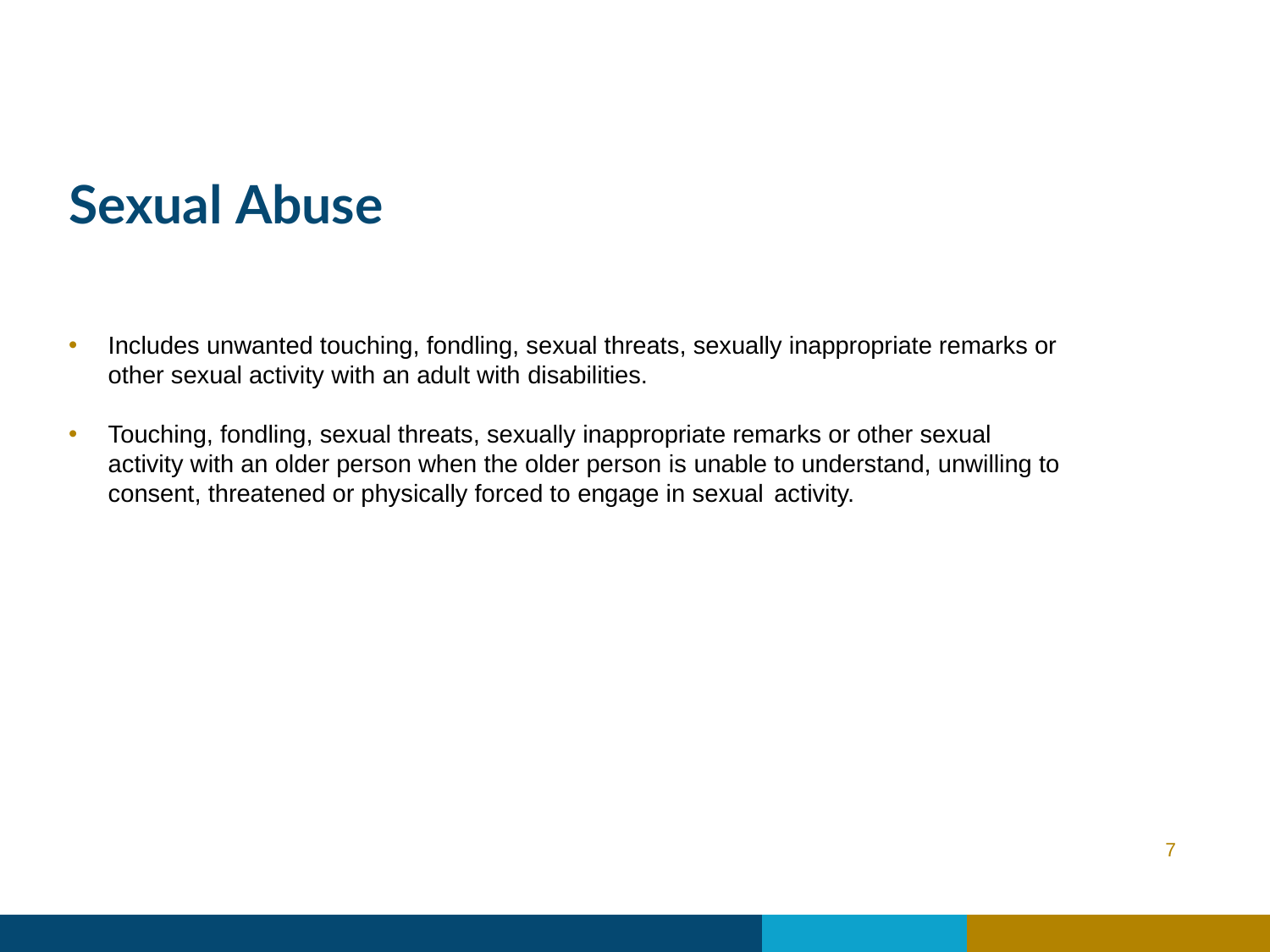

# Sexual Abuse
Includes unwanted touching, fondling, sexual threats, sexually inappropriate remarks or other sexual activity with an adult with disabilities.
Touching, fondling, sexual threats, sexually inappropriate remarks or other sexual activity with an older person when the older person is unable to understand, unwilling to consent, threatened or physically forced to engage in sexual activity.
7